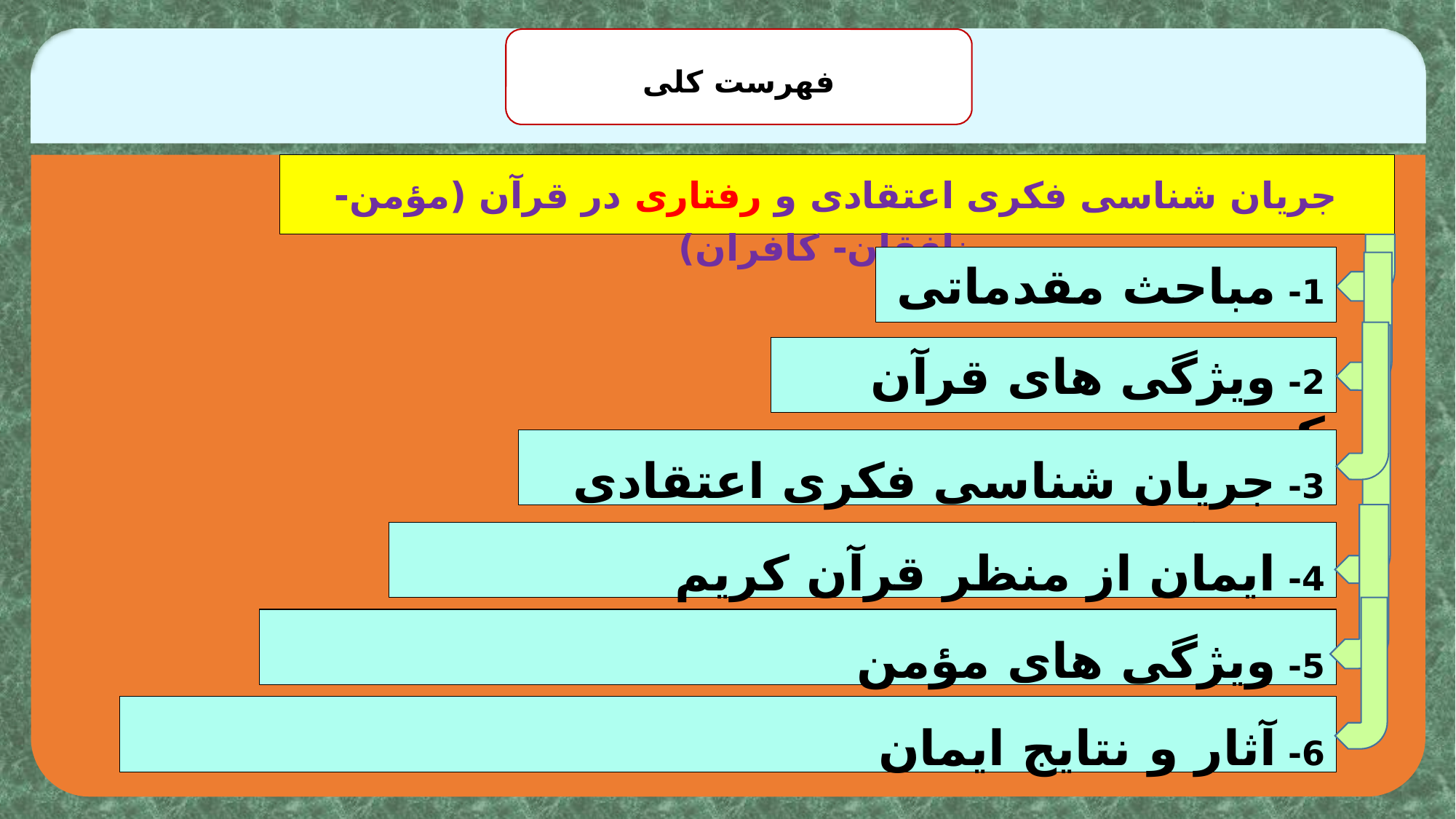

فهرست کلی

جریان شناسی فکری اعتقادی و رفتاری در قرآن (مؤمن- منافقان- کافران)

1- مباحث مقدماتی

2- ویژگی های قرآن کریم
3- جریان شناسی فکری اعتقادی در قرآن

4- ایمان از منظر قرآن کریم

5- ویژگی های مؤمن
6- آثار و نتایج ایمان